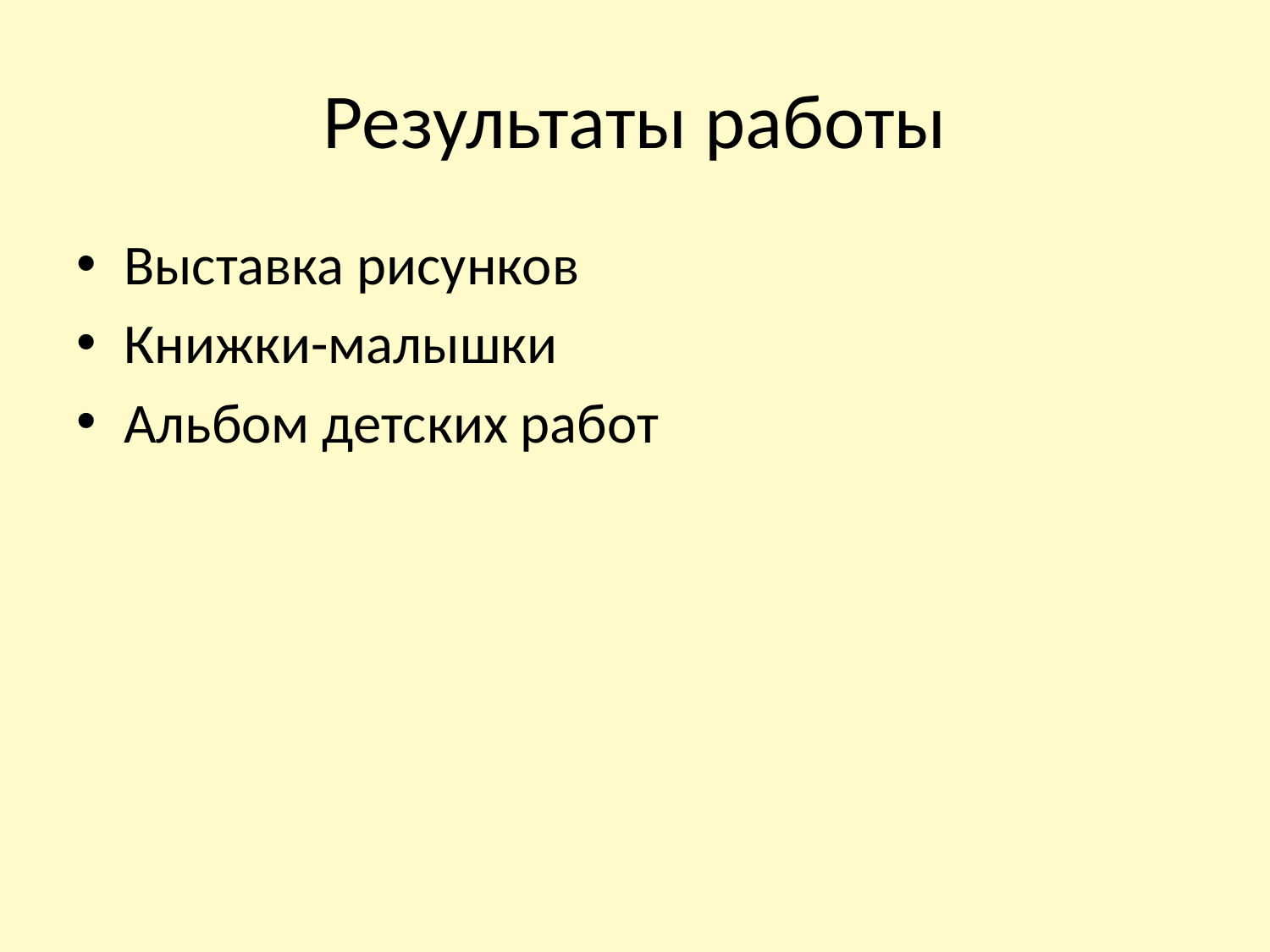

# Результаты работы
Выставка рисунков
Книжки-малышки
Альбом детских работ